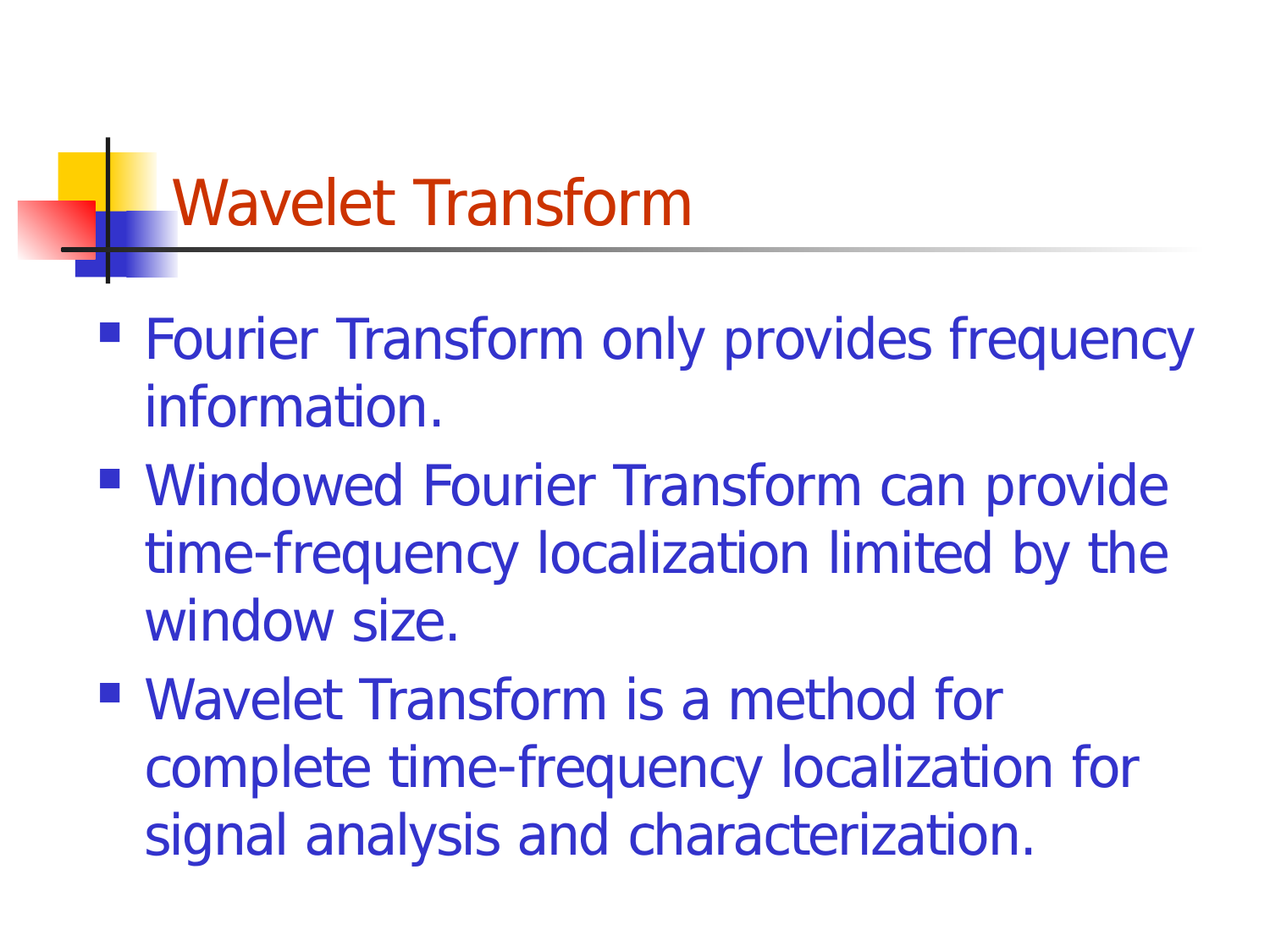

# Wavelet Transform
Fourier Transform only provides frequency information.
Windowed Fourier Transform can provide time-frequency localization limited by the window size.
Wavelet Transform is a method for complete time-frequency localization for signal analysis and characterization.